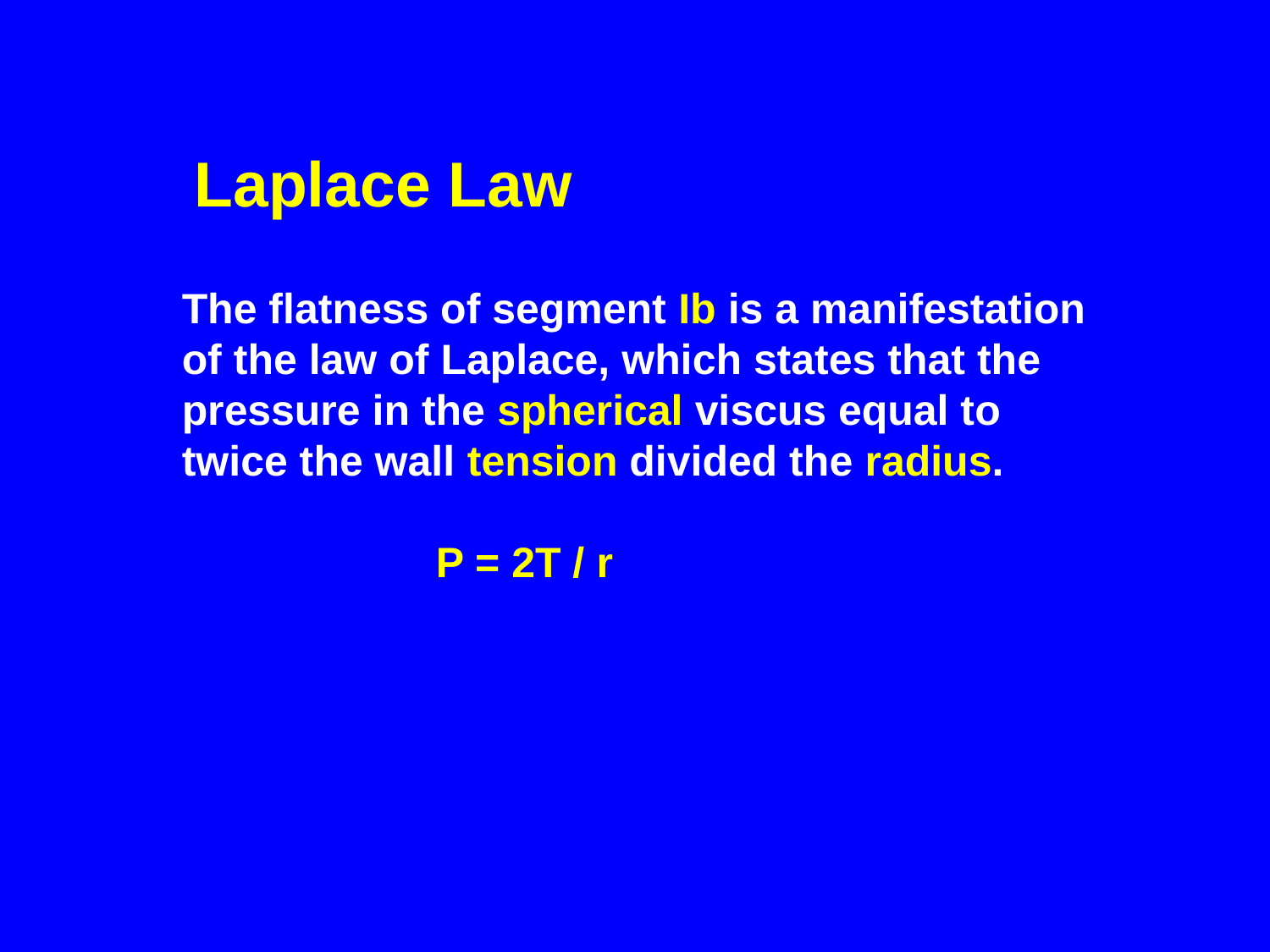

Laplace Law
The flatness of segment Ib is a manifestation of the law of Laplace, which states that the pressure in the spherical viscus equal to twice the wall tension divided the radius.

		P = 2T / r